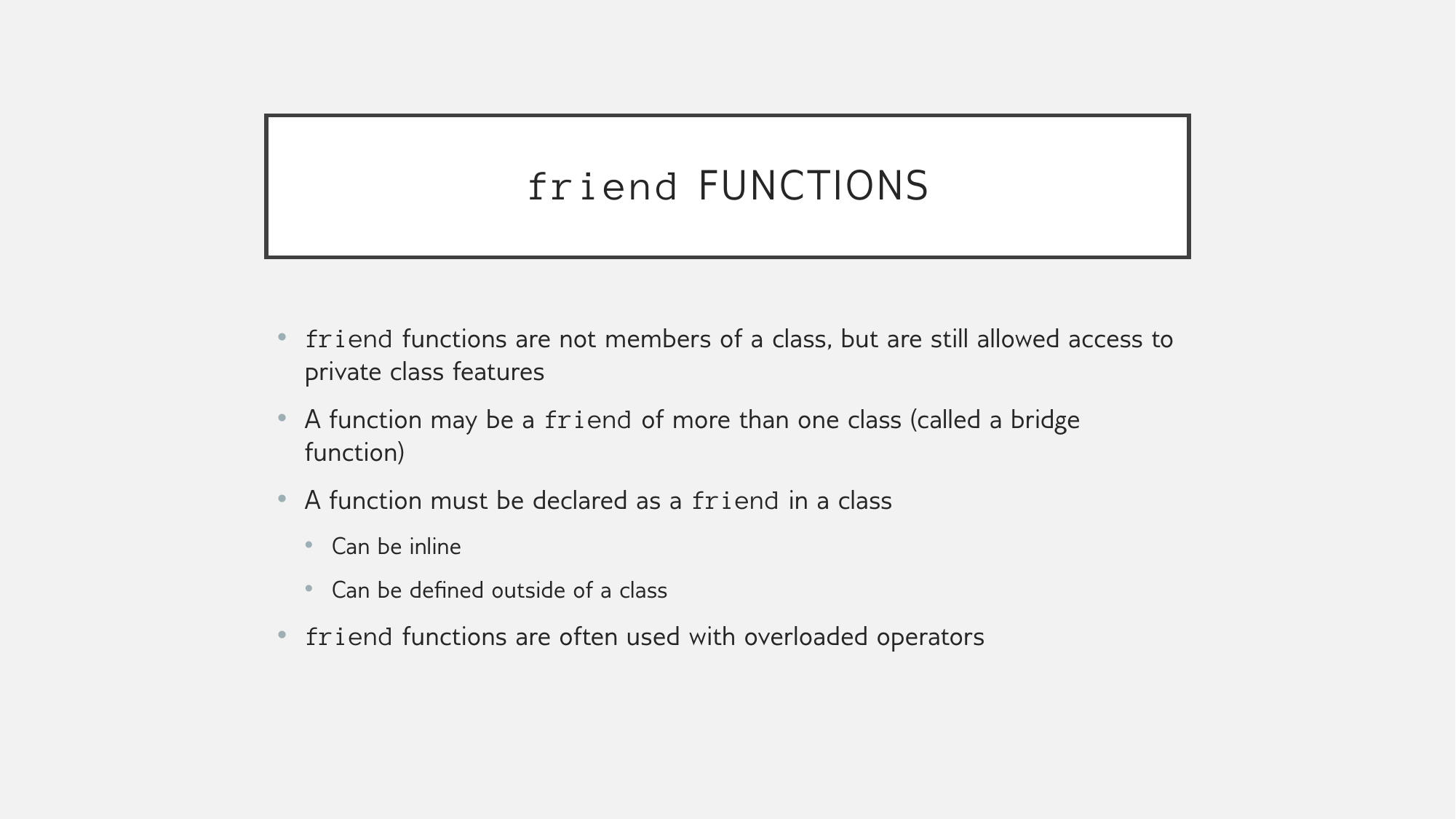

# friend functions
friend functions are not members of a class, but are still allowed access to private class features
A function may be a friend of more than one class (called a bridge function)
A function must be declared as a friend in a class
Can be inline
Can be defined outside of a class
friend functions are often used with overloaded operators